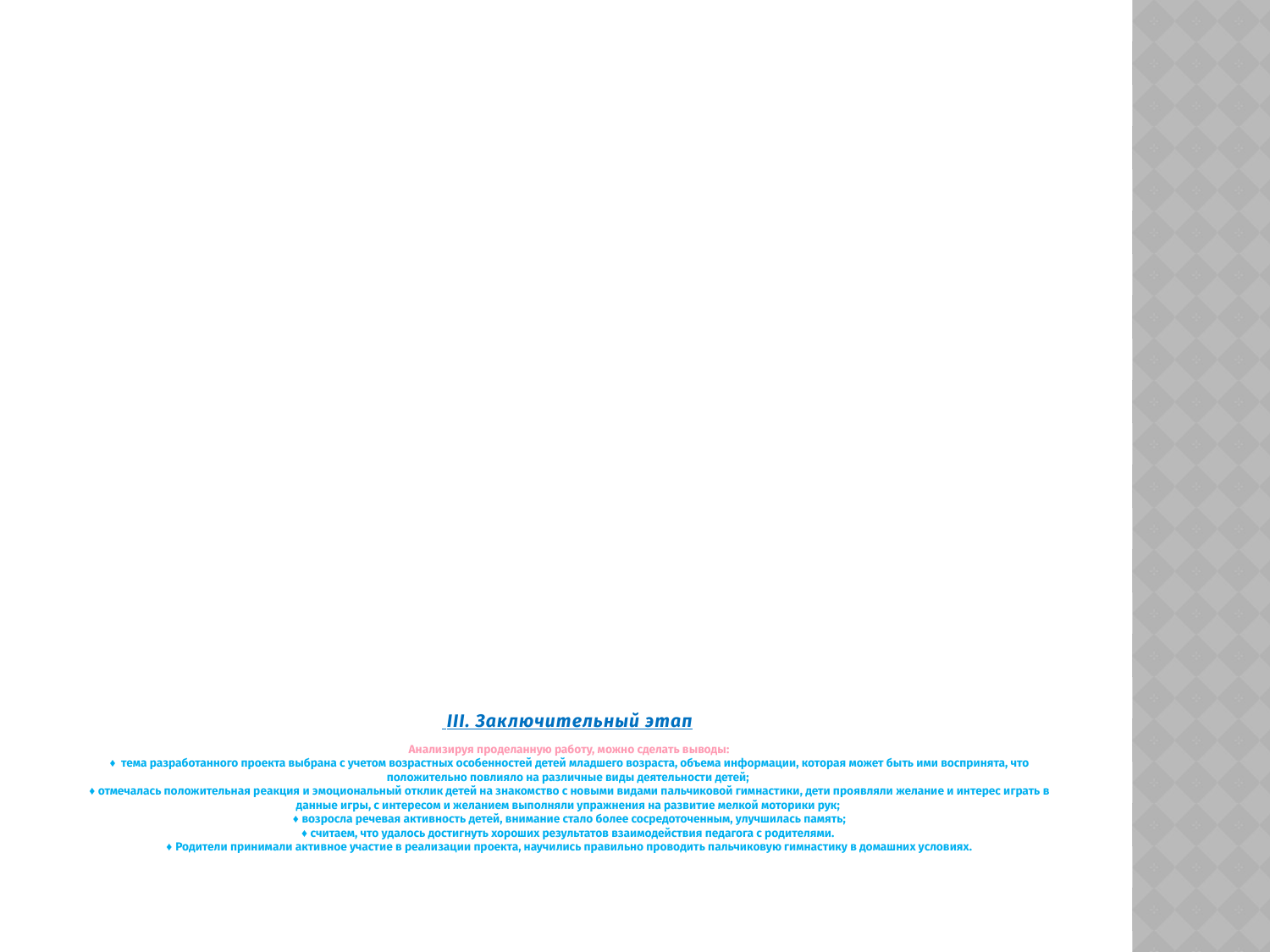

# III. Заключительный этап  Анализируя проделанную работу, можно сделать выводы: ♦  тема разработанного проекта выбрана с учетом возрастных особенностей детей младшего возраста, объема информации, которая может быть ими воспринята, что положительно повлияло на различные виды деятельности детей; ♦ отмечалась положительная реакция и эмоциональный отклик детей на знакомство с новыми видами пальчиковой гимнастики, дети проявляли желание и интерес играть в данные игры, с интересом и желанием выполняли упражнения на развитие мелкой моторики рук; ♦ возросла речевая активность детей, внимание стало более сосредоточенным, улучшилась память; ♦ считаем, что удалось достигнуть хороших результатов взаимодействия педагога с родителями. ♦ Родители принимали активное участие в реализации проекта, научились правильно проводить пальчиковую гимнастику в домашних условиях.